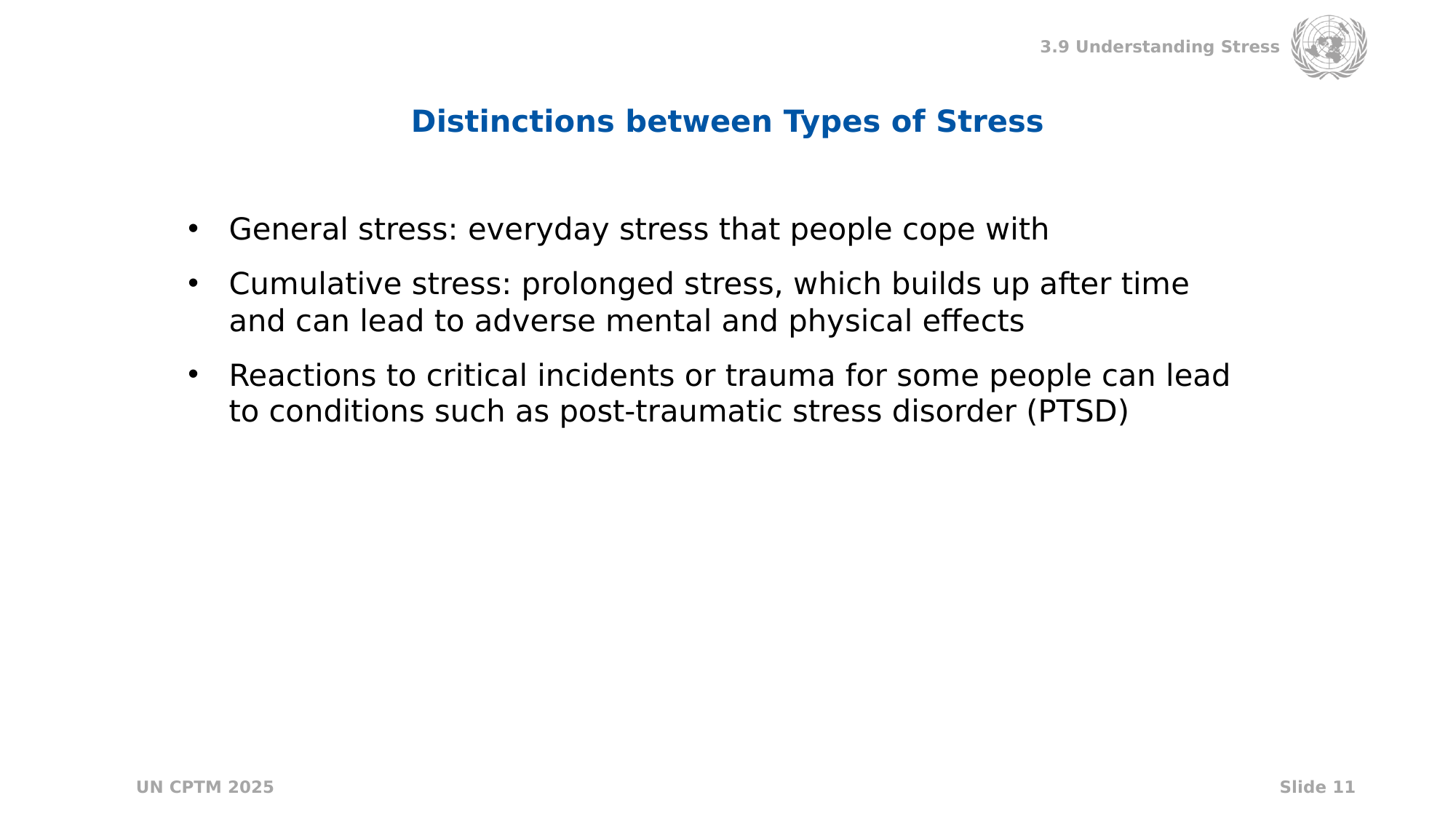

Distinctions between Types of Stress
General stress: everyday stress that people cope with
Cumulative stress: prolonged stress, which builds up after time and can lead to adverse mental and physical effects
Reactions to critical incidents or trauma for some people can lead to conditions such as post-traumatic stress disorder (PTSD)